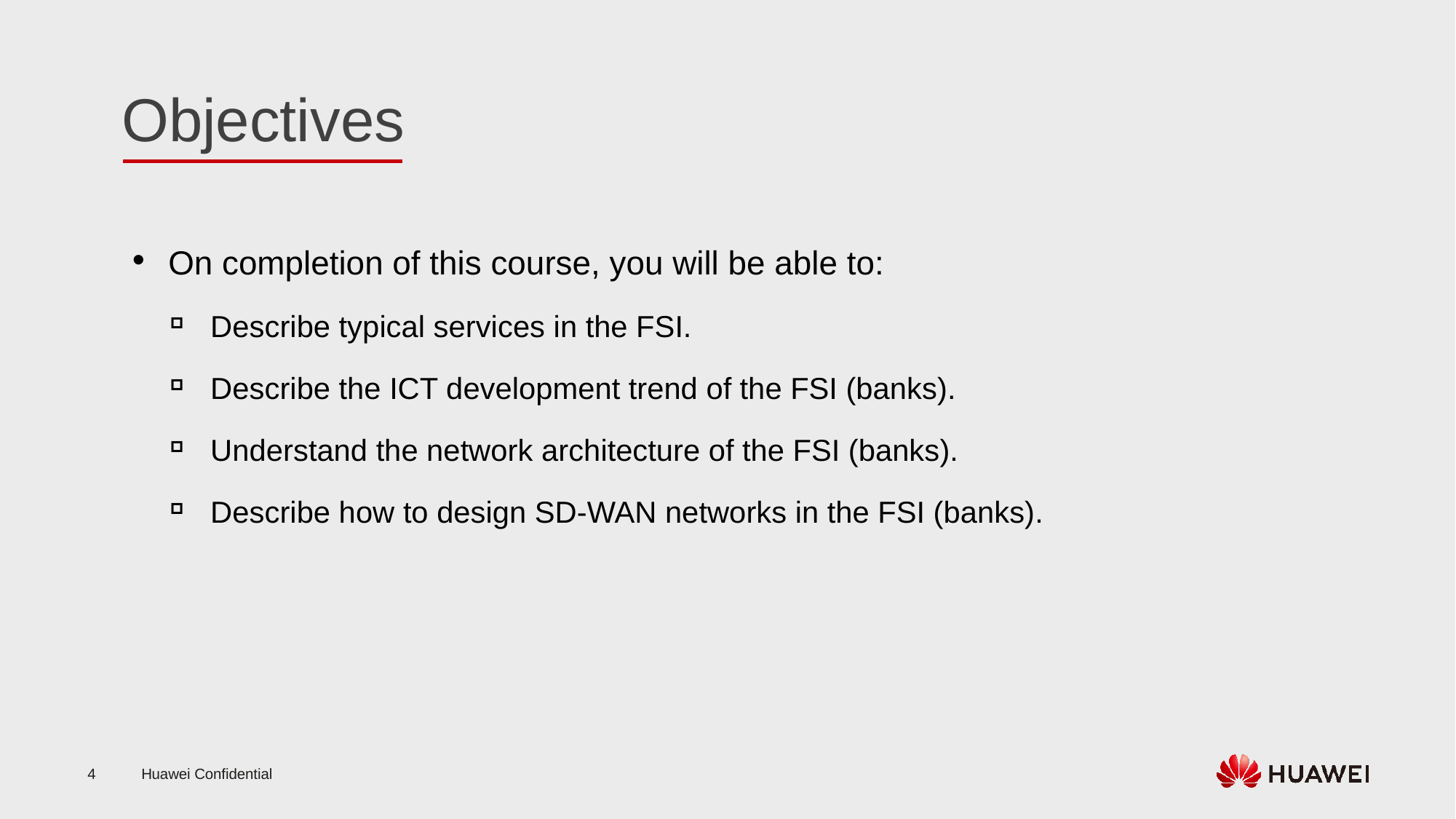

On completion of this course, you will be able to:
Describe typical services in the FSI.
Describe the ICT development trend of the FSI (banks).
Understand the network architecture of the FSI (banks).
Describe how to design SD-WAN networks in the FSI (banks).